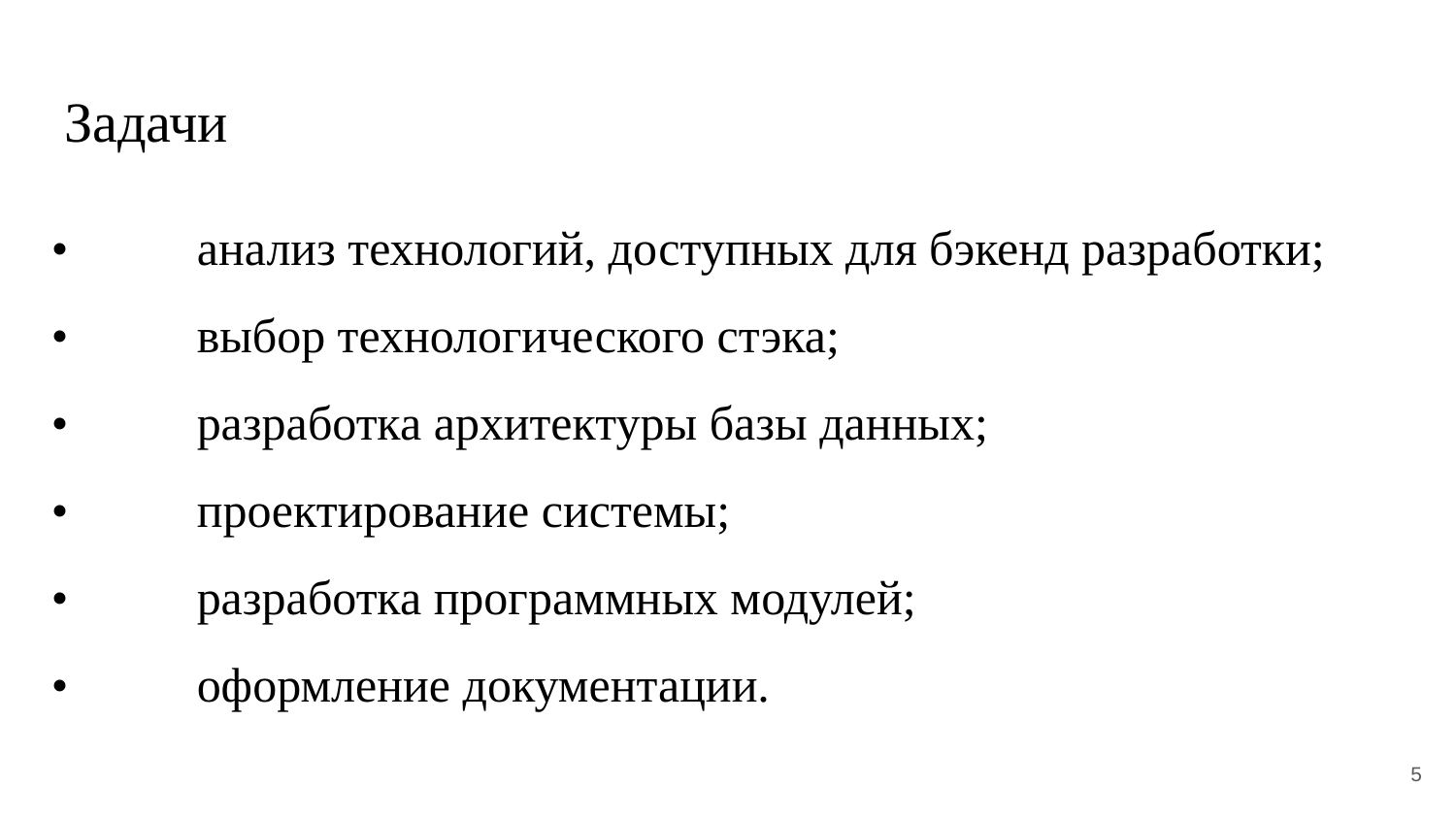

# Задачи
•	анализ технологий, доступных для бэкенд разработки;
•	выбор технологического стэка;
•	разработка архитектуры базы данных;
•	проектирование системы;
•	разработка программных модулей;
•	оформление документации.

5